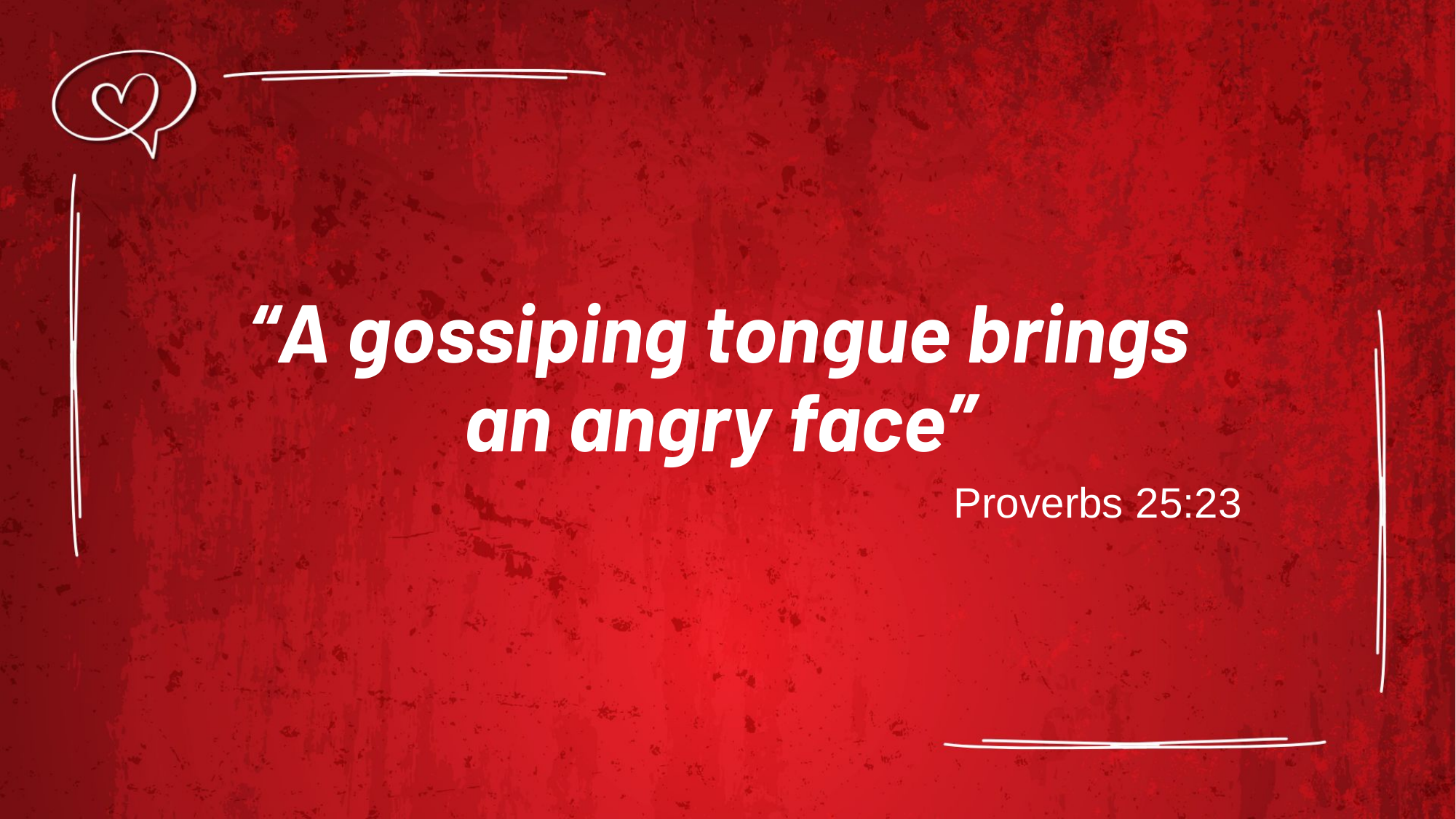

“A gossiping tongue brings 
an angry face”
Proverbs 25:23